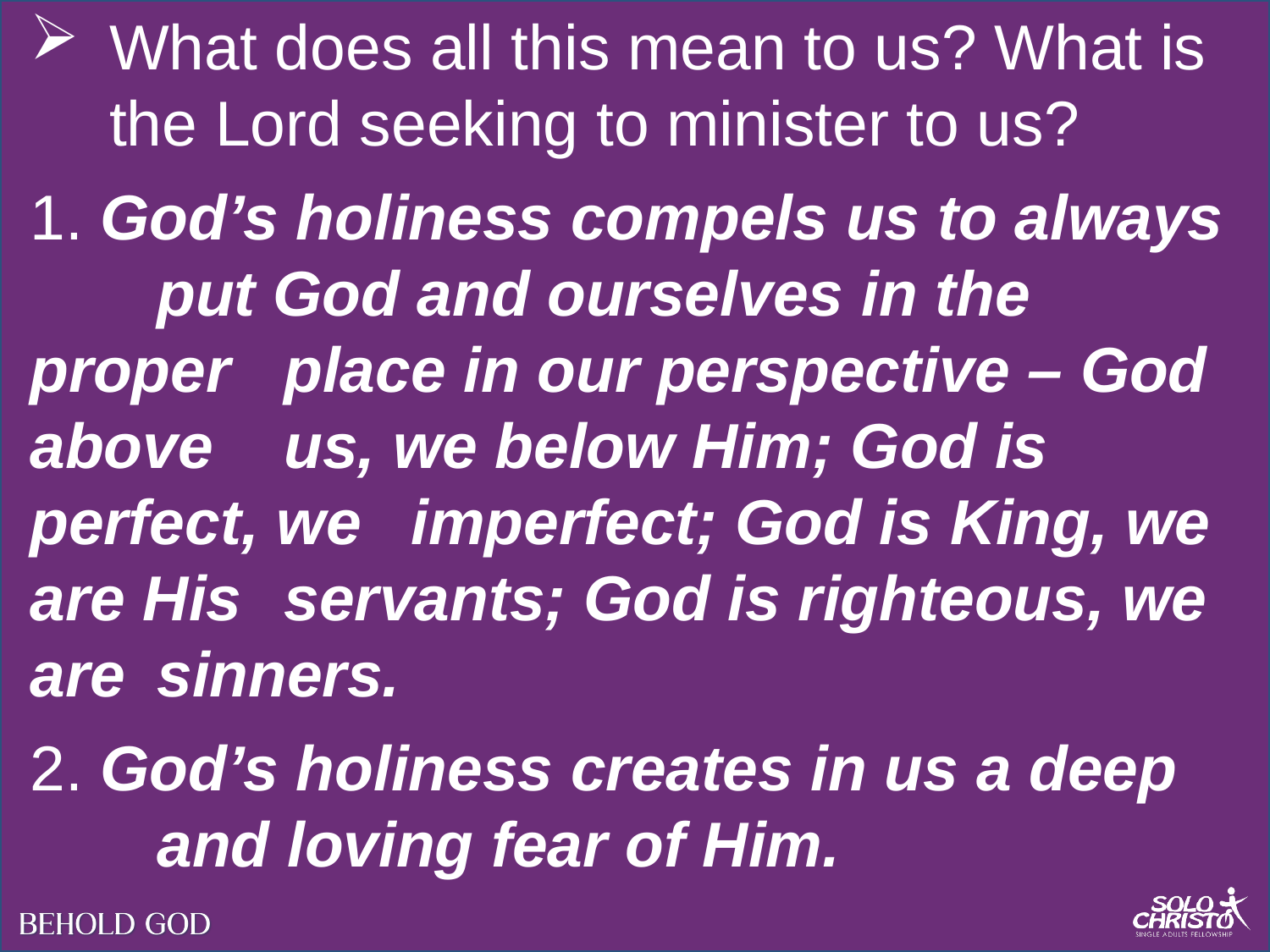

What does all this mean to us? What is the Lord seeking to minister to us?
1. God’s holiness compels us to always 	put God and ourselves in the proper 	place in our perspective – God above 	us, we below Him; God is perfect, we 	imperfect; God is King, we are His 	servants; God is righteous, we are 	sinners.
2. God’s holiness creates in us a deep 	and loving fear of Him.